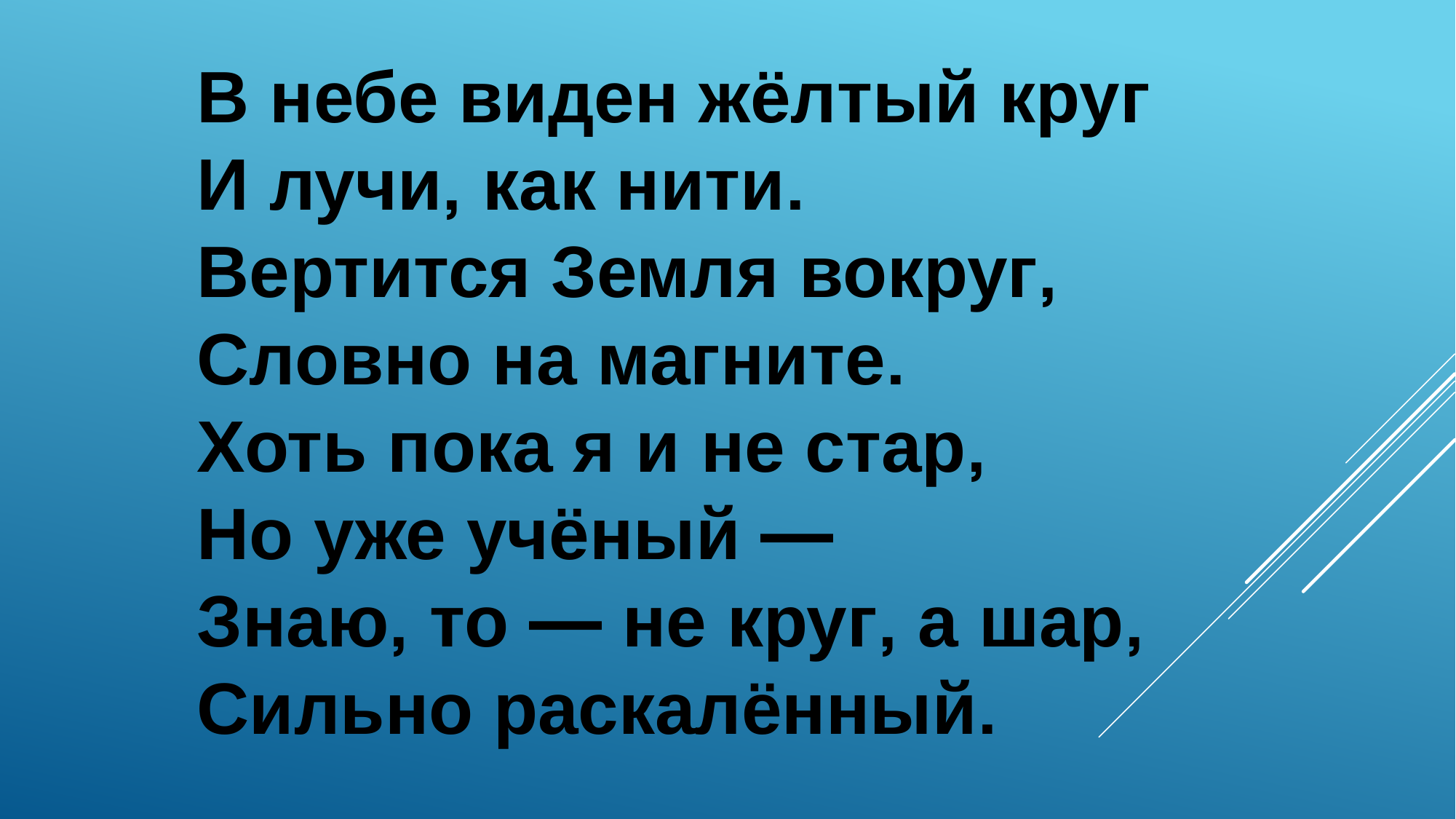

В небе виден жёлтый круг
И лучи, как нити.
Вертится Земля вокруг,
Словно на магните.
Хоть пока я и не стар,
Но уже учёный —
Знаю, то — не круг, а шар,
Сильно раскалённый.